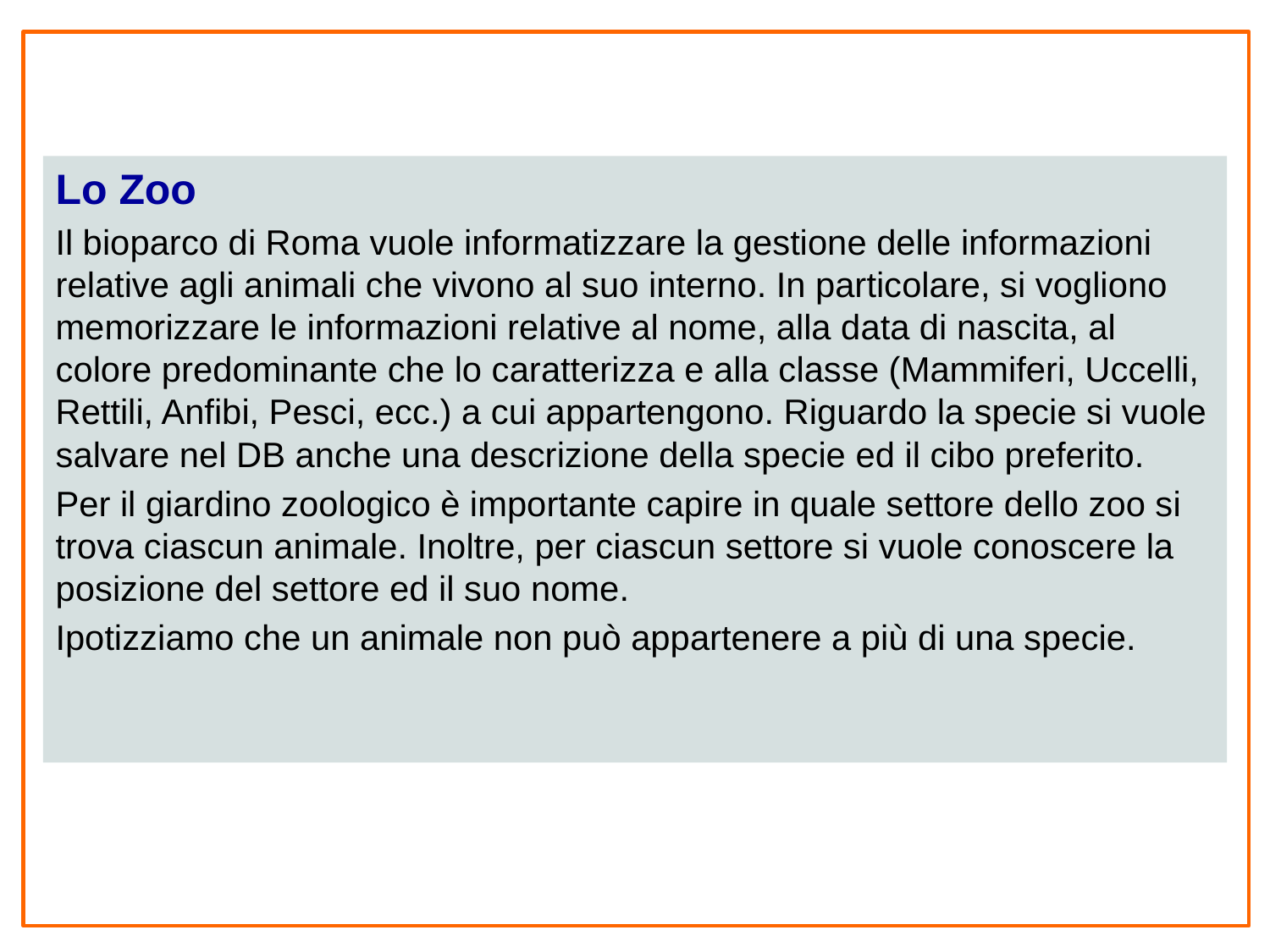

Lo Zoo
Il bioparco di Roma vuole informatizzare la gestione delle informazioni relative agli animali che vivono al suo interno. In particolare, si vogliono memorizzare le informazioni relative al nome, alla data di nascita, al colore predominante che lo caratterizza e alla classe (Mammiferi, Uccelli, Rettili, Anfibi, Pesci, ecc.) a cui appartengono. Riguardo la specie si vuole salvare nel DB anche una descrizione della specie ed il cibo preferito.
Per il giardino zoologico è importante capire in quale settore dello zoo si trova ciascun animale. Inoltre, per ciascun settore si vuole conoscere la posizione del settore ed il suo nome.
Ipotizziamo che un animale non può appartenere a più di una specie.